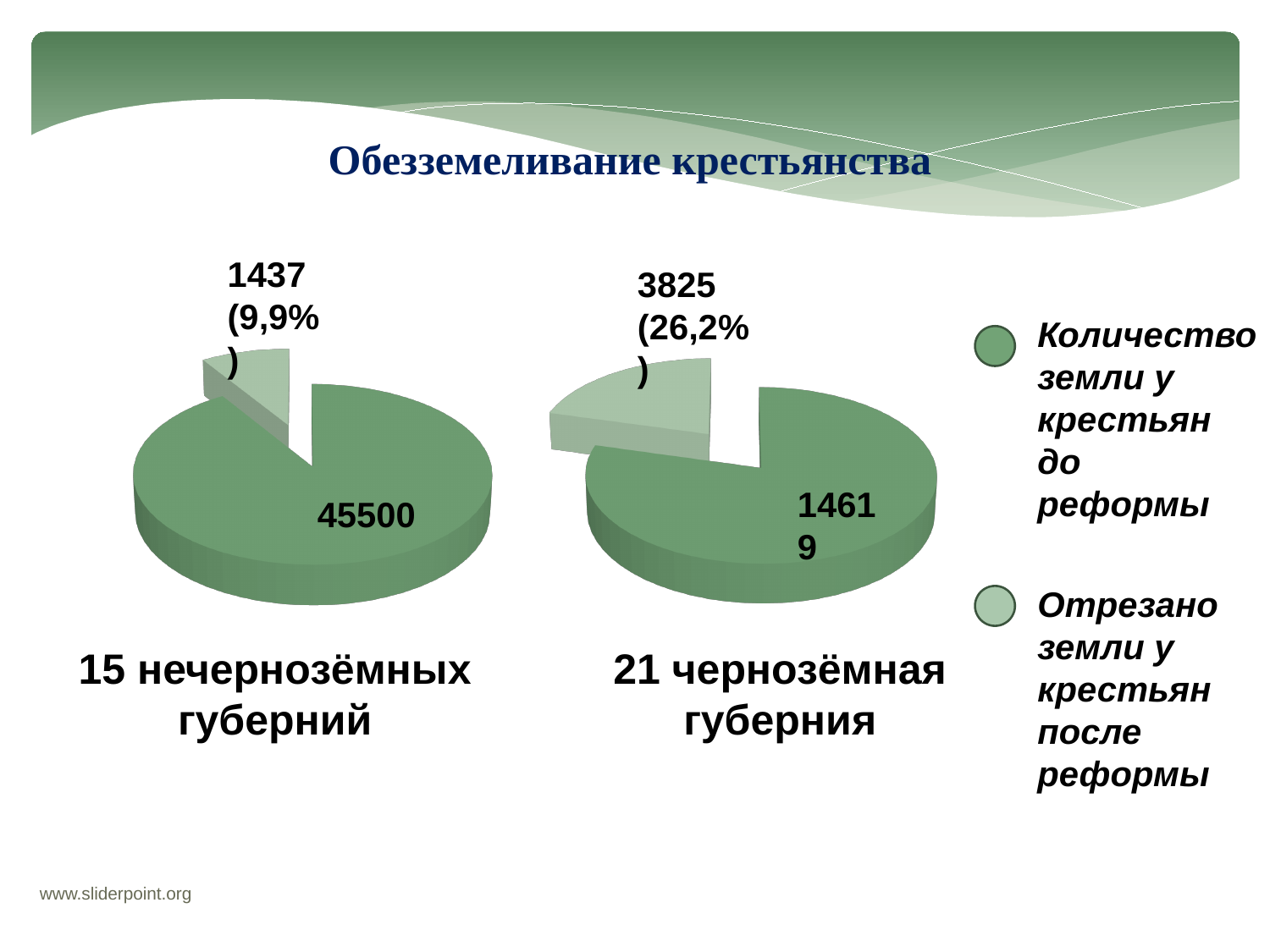

Обезземеливание крестьянства

[unsupported chart]

[unsupported chart]

1437
(9,9%)
3825 (26,2%)
Количество земли у крестьян до реформы

14619
45500
Отрезано земли у крестьян после реформы

15 нечернозёмных губерний
21 чернозёмная губерния
www.sliderpoint.org